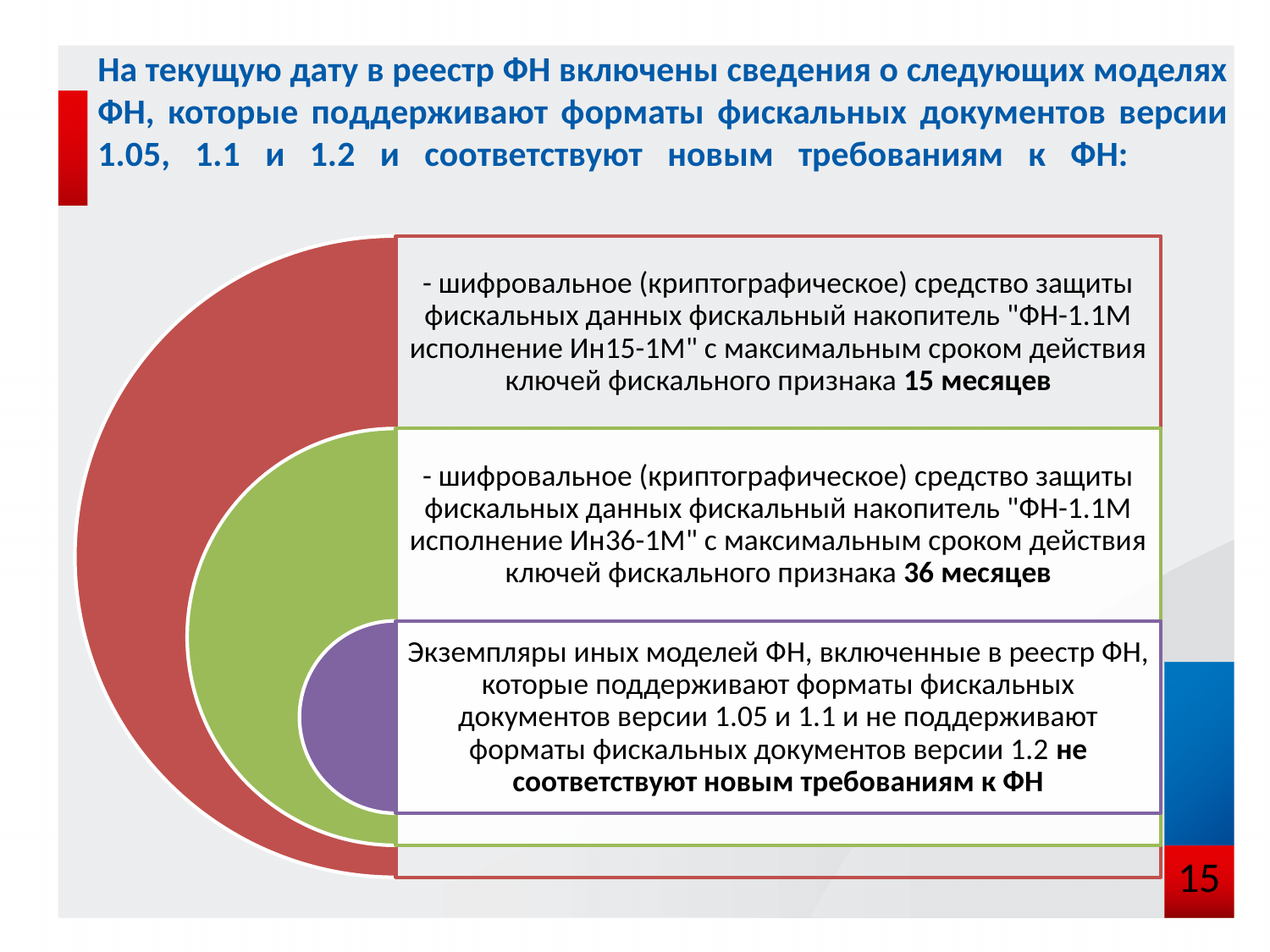

# На текущую дату в реестр ФН включены сведения о следующих моделях ФН, которые поддерживают форматы фискальных документов версии 1.05, 1.1 и 1.2 и соответствуют новым требованиям к ФН:
- шифровальное (криптографическое) средство защиты фискальных данных фискальный накопитель "ФН-1.1М исполнение Ин15-1М" с максимальным сроком действия ключей фискального признака 15 месяцев
- шифровальное (криптографическое) средство защиты фискальных данных фискальный накопитель "ФН-1.1М исполнение Ин36-1М" с максимальным сроком действия ключей фискального признака 36 месяцев
Экземпляры иных моделей ФН, включенные в реестр ФН, которые поддерживают форматы фискальных документов версии 1.05 и 1.1 и не поддерживают форматы фискальных документов версии 1.2 не соответствуют новым требованиям к ФН
15